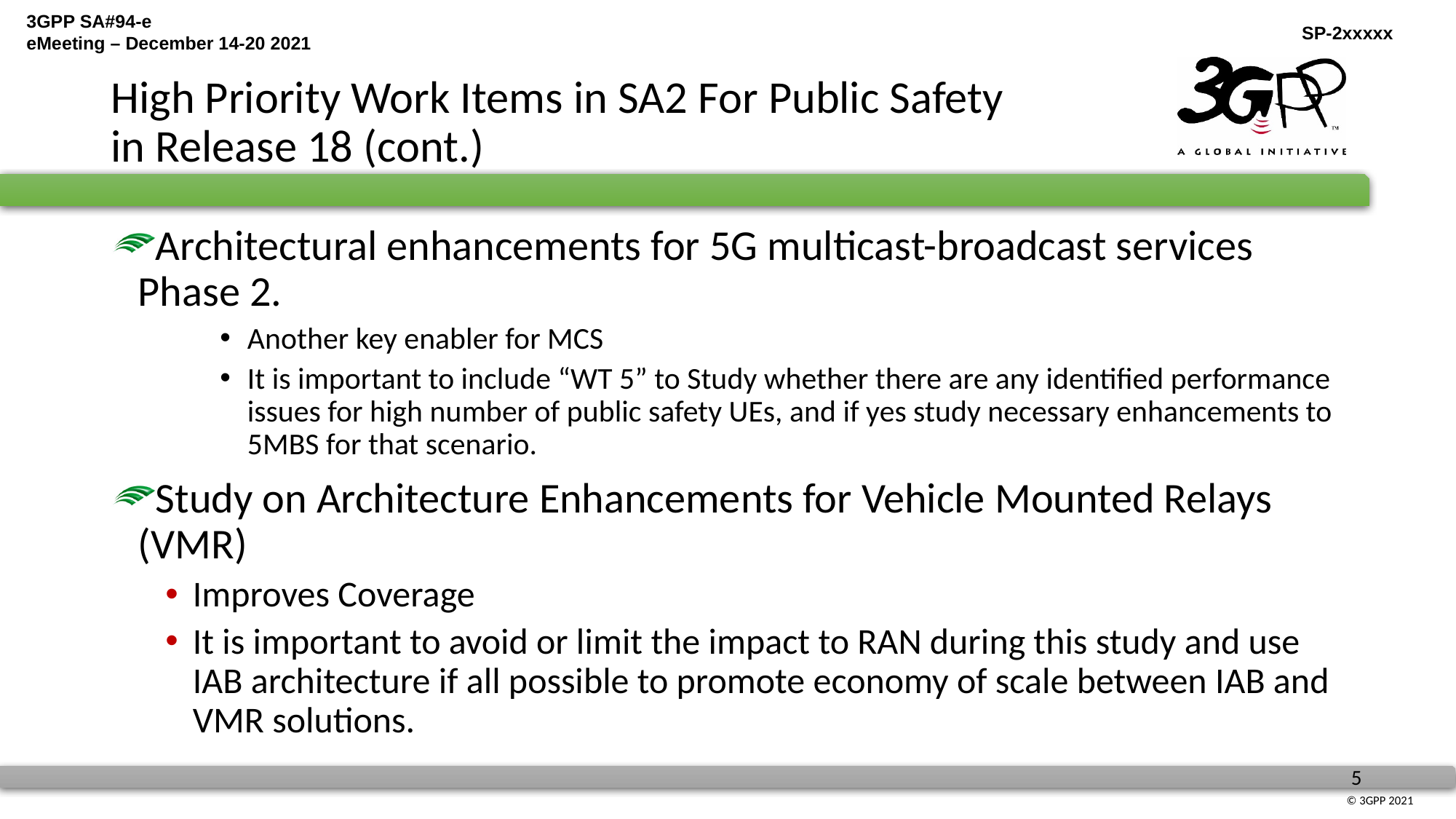

# High Priority Work Items in SA2 For Public Safety in Release 18 (cont.)
Architectural enhancements for 5G multicast-broadcast services Phase 2.
Another key enabler for MCS
It is important to include “WT 5” to Study whether there are any identified performance issues for high number of public safety UEs, and if yes study necessary enhancements to 5MBS for that scenario.
Study on Architecture Enhancements for Vehicle Mounted Relays (VMR)
Improves Coverage
It is important to avoid or limit the impact to RAN during this study and use IAB architecture if all possible to promote economy of scale between IAB and VMR solutions.